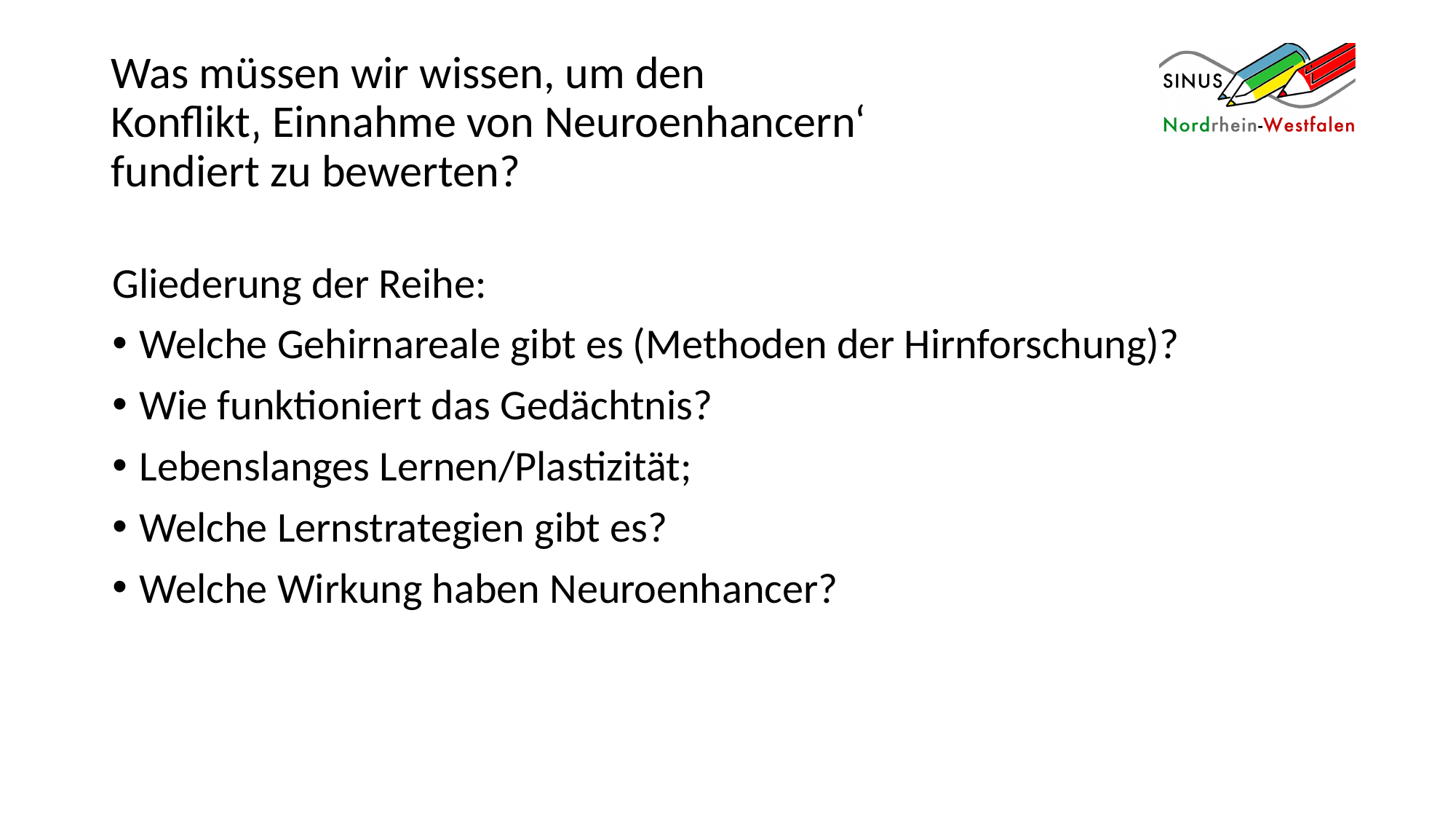

# Was müssen wir wissen, um den Konflikt‚ Einnahme von Neuroenhancern‘ fundiert zu bewerten?
Gliederung der Reihe:
Welche Gehirnareale gibt es (Methoden der Hirnforschung)?
Wie funktioniert das Gedächtnis?
Lebenslanges Lernen/Plastizität;
Welche Lernstrategien gibt es?
Welche Wirkung haben Neuroenhancer?